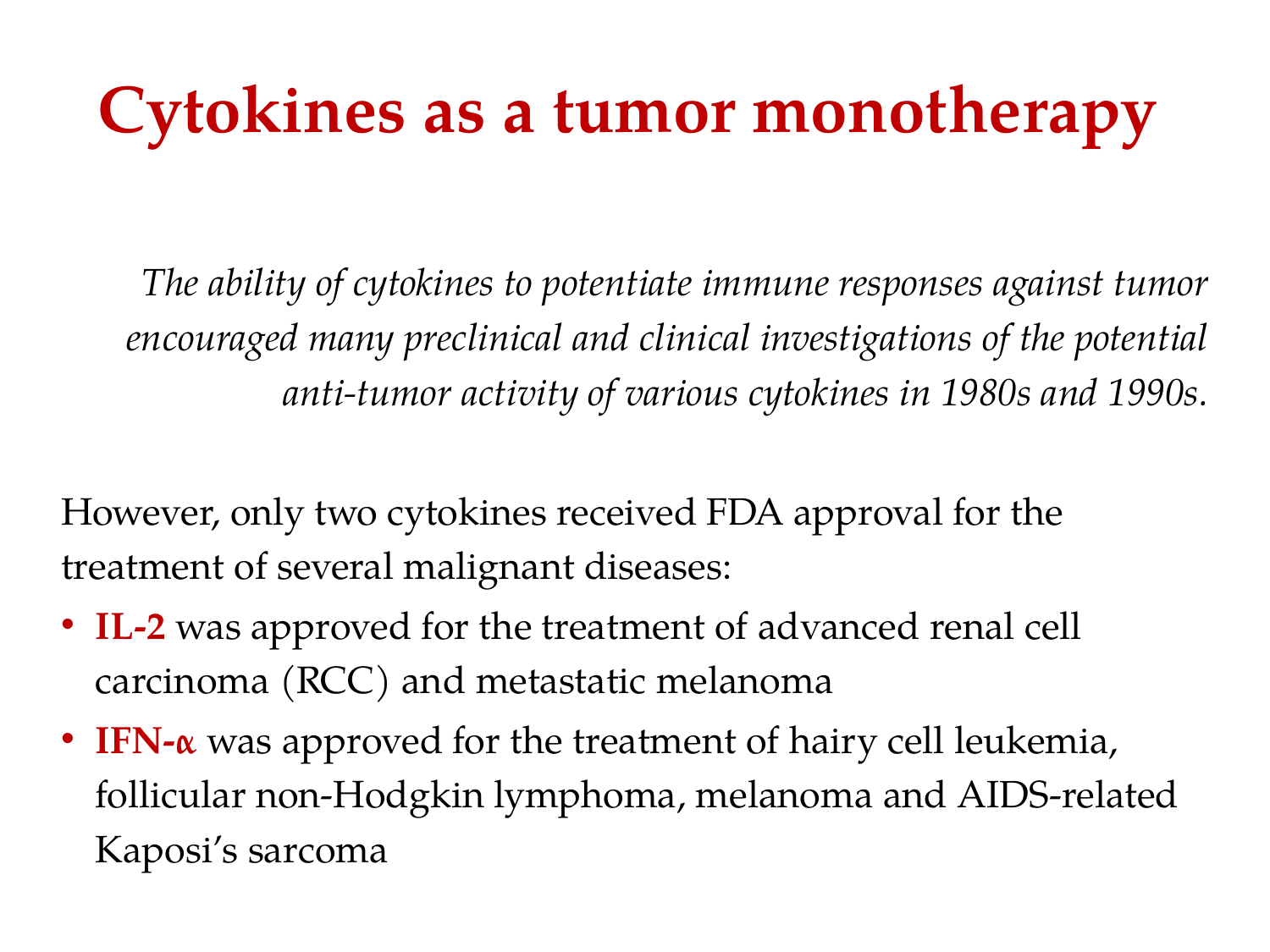

# Cytokines as a tumor monotherapy
The ability of cytokines to potentiate immune responses against tumor encouraged many preclinical and clinical investigations of the potential anti-tumor activity of various cytokines in 1980s and 1990s.

However, only two cytokines received FDA approval for the treatment of several malignant diseases:
IL-2 was approved for the treatment of advanced renal cell carcinoma (RCC) and metastatic melanoma
IFN-α was approved for the treatment of hairy cell leukemia, follicular non-Hodgkin lymphoma, melanoma and AIDS-related Kaposi’s sarcoma